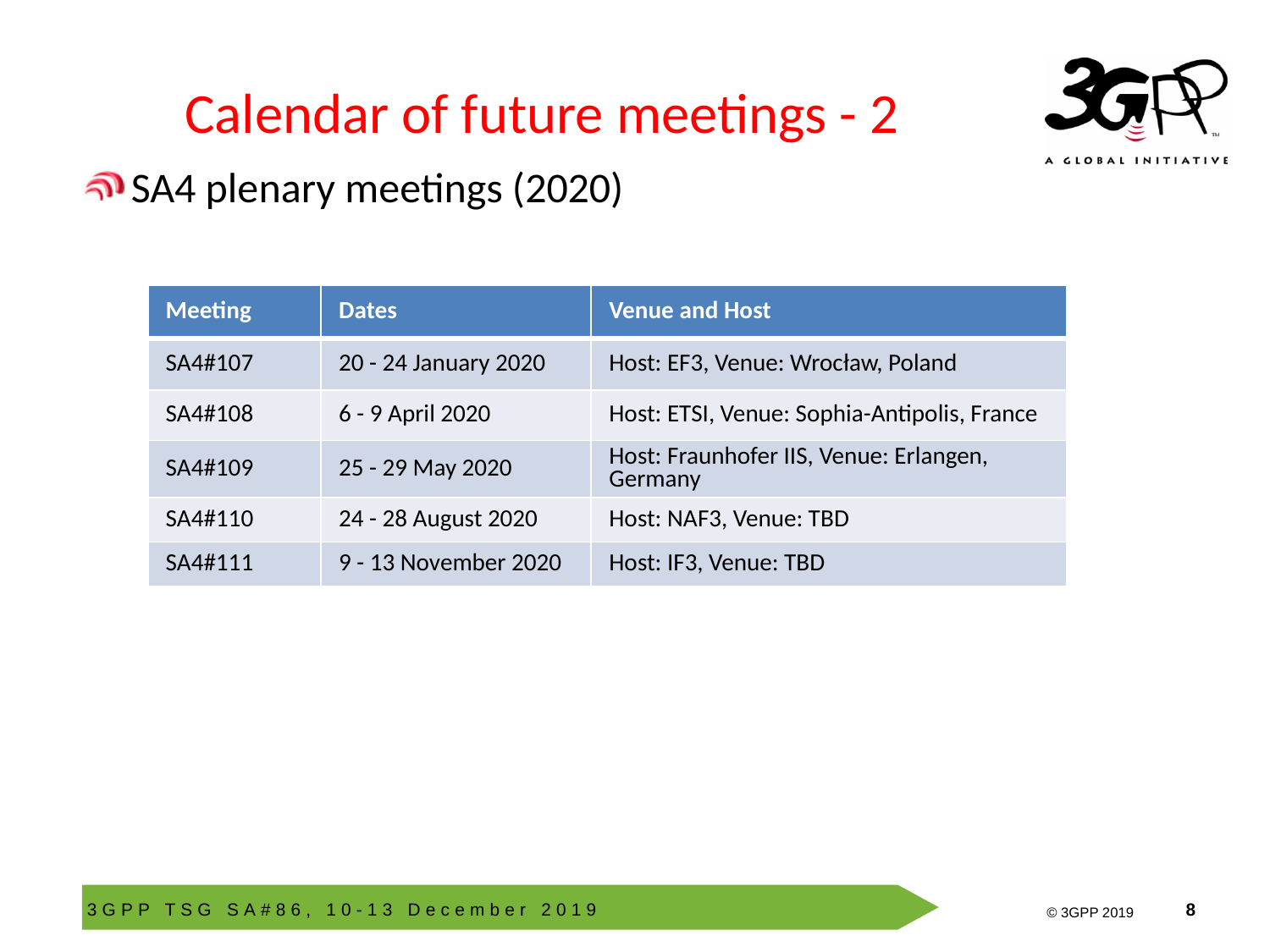

# Calendar of future meetings - 2
SA4 plenary meetings (2020)

| Meeting | Dates | Venue and Host |
| --- | --- | --- |
| SA4#107 | 20 - 24 January 2020 | Host: EF3, Venue: Wrocław, Poland |
| SA4#108 | 6 - 9 April 2020 | Host: ETSI, Venue: Sophia-Antipolis, France |
| SA4#109 | 25 - 29 May 2020 | Host: Fraunhofer IIS, Venue: Erlangen, Germany |
| SA4#110 | 24 - 28 August 2020 | Host: NAF3, Venue: TBD |
| SA4#111 | 9 - 13 November 2020 | Host: IF3, Venue: TBD |